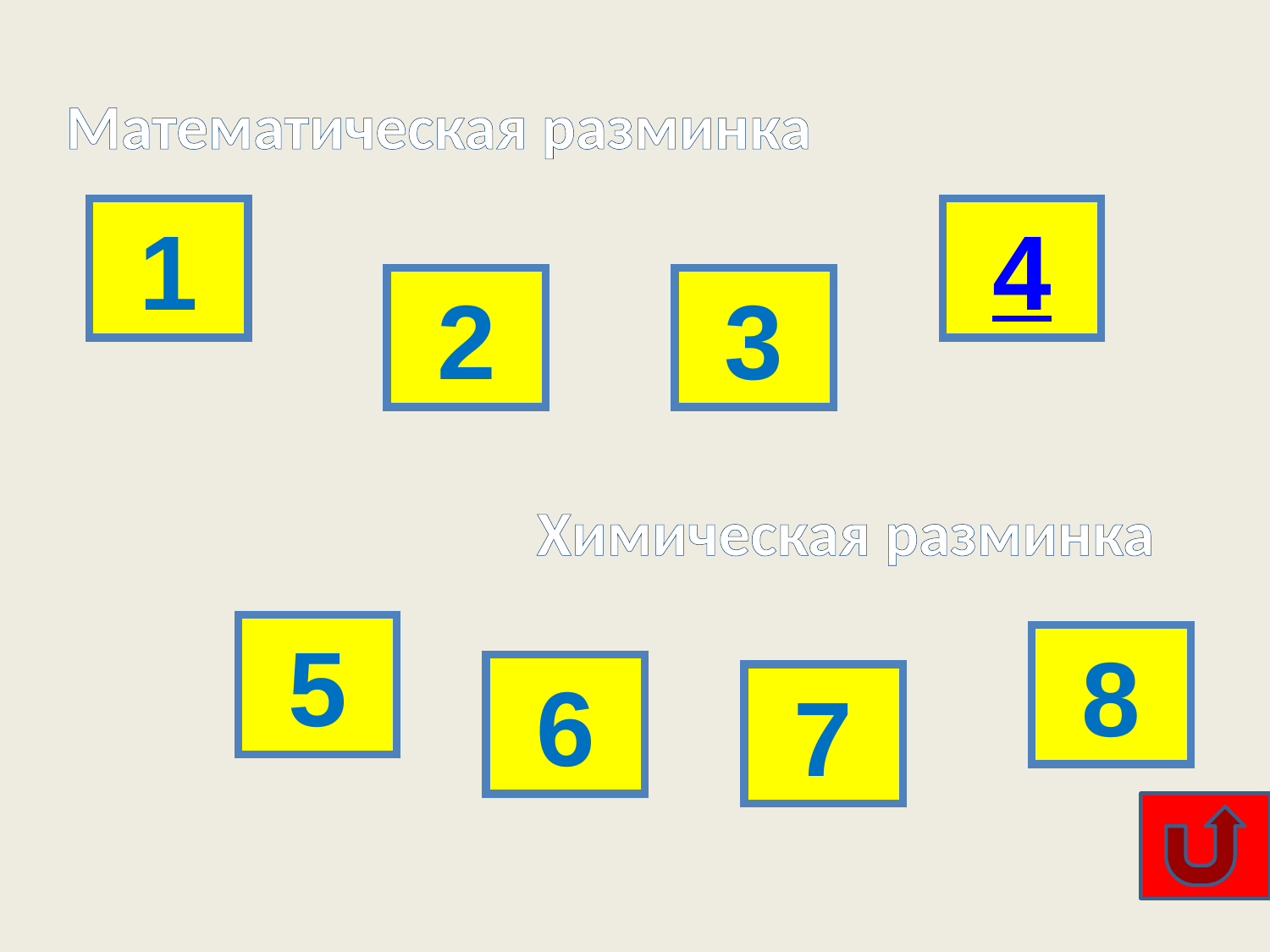

Математическая разминка
1
4
2
3
Химическая разминка
5
8
6
7